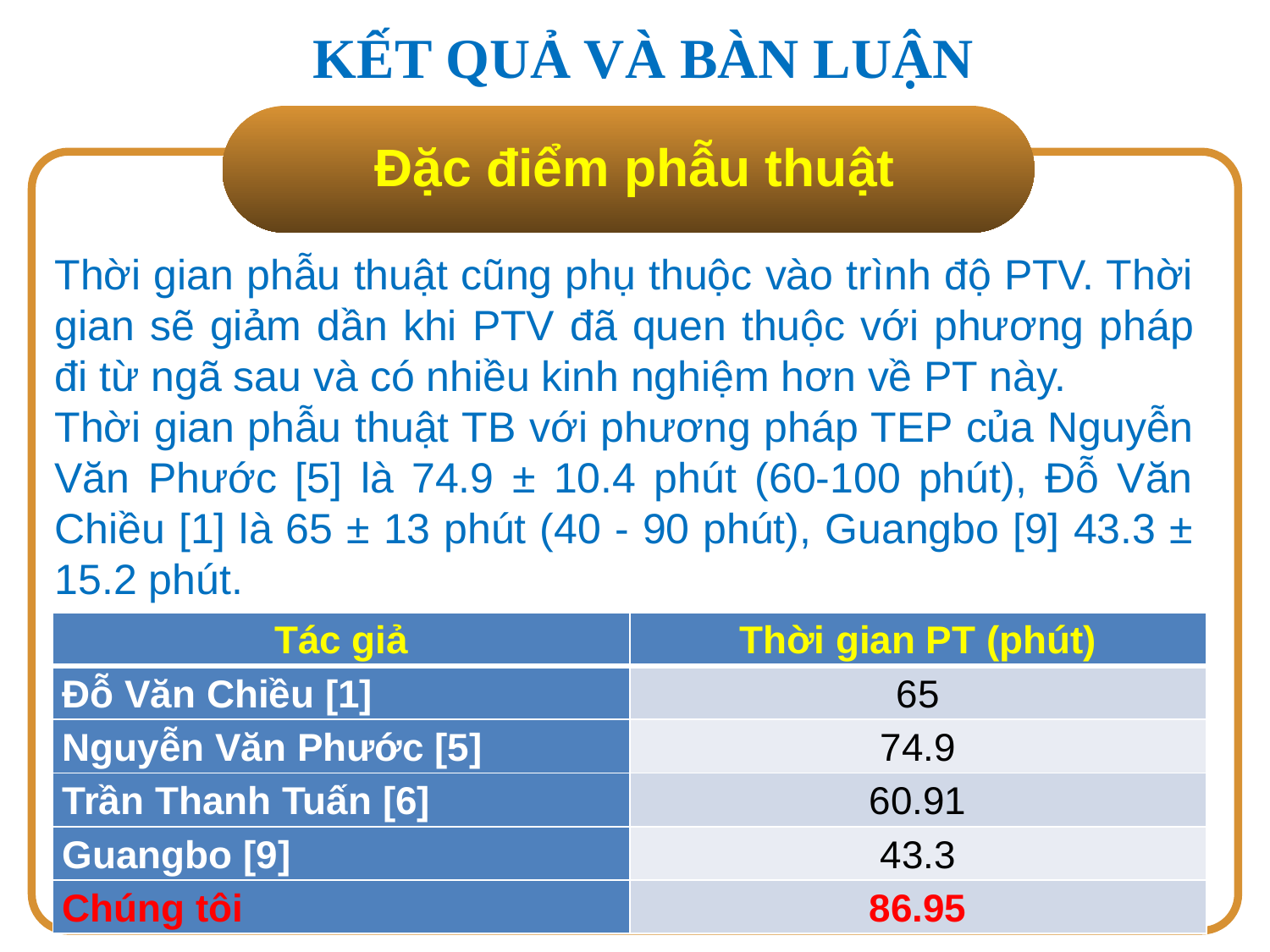

KẾT QUẢ VÀ BÀN LUẬN

Thời gian phẫu thuật cũng phụ thuộc vào trình độ PTV. Thời gian sẽ giảm dần khi PTV đã quen thuộc với phương pháp đi từ ngã sau và có nhiều kinh nghiệm hơn về PT này.
Thời gian phẫu thuật TB với phương pháp TEP của Nguyễn Văn Phước [5] là 74.9 ± 10.4 phút (60-100 phút), Đỗ Văn Chiều [1] là 65 ± 13 phút (40 - 90 phút), Guangbo [9] 43.3 ± 15.2 phút.
Đặc điểm phẫu thuật
| Tác giả | Thời gian PT (phút) |
| --- | --- |
| Đỗ Văn Chiều [1] | 65 |
| Nguyễn Văn Phước [5] | 74.9 |
| Trần Thanh Tuấn [6] | 60.91 |
| Guangbo [9] | 43.3 |
| Chúng tôi | 86.95 |